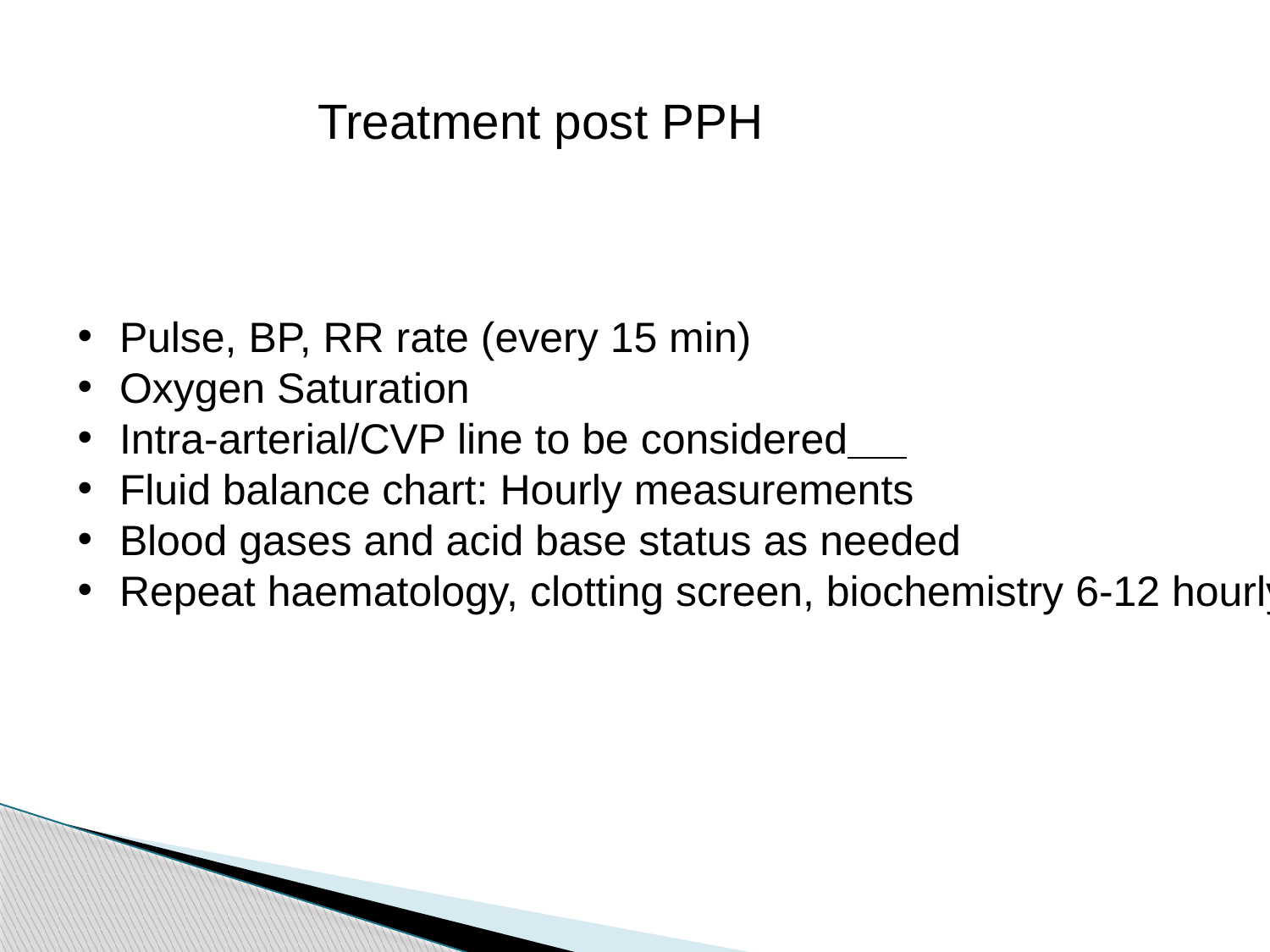

Treatment post PPH

 Pulse, BP, RR rate (every 15 min)
 Oxygen Saturation
 Intra-arterial/CVP line to be considered
 Fluid balance chart: Hourly measurements
 Blood gases and acid base status as needed
 Repeat haematology, clotting screen, biochemistry 6-12 hourly